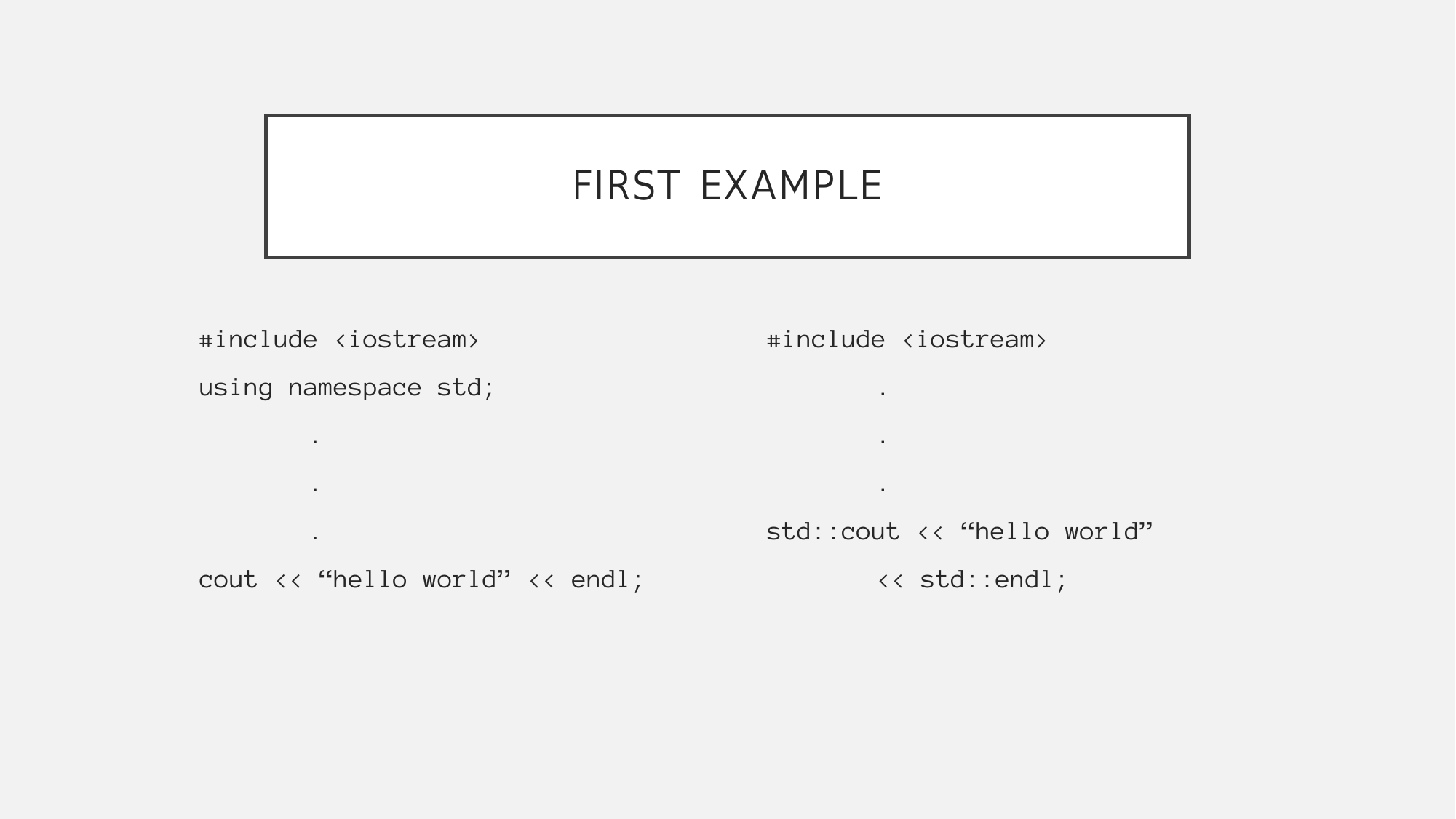

# First Example
#include <iostream>
using namespace std;
	.
	.
	.
cout << “hello world” << endl;
#include <iostream>
	.
	.
	.
std::cout << “hello world”
	<< std::endl;